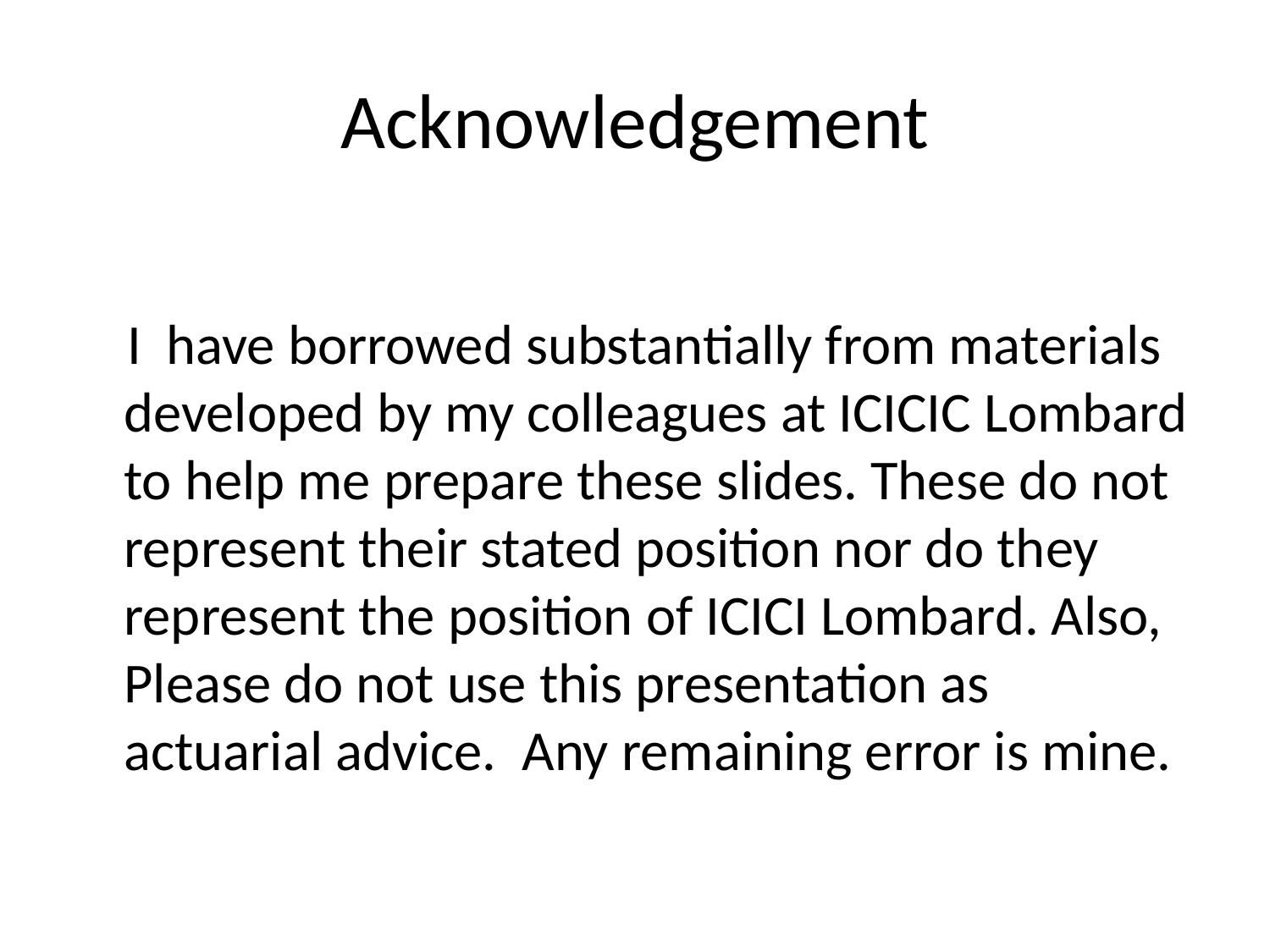

# Acknowledgement

    I  have borrowed substantially from materials developed by my colleagues at ICICIC Lombard to help me prepare these slides. These do not represent their stated position nor do they represent the position of ICICI Lombard. Also,  Please do not use this presentation as actuarial advice.  Any remaining error is mine.